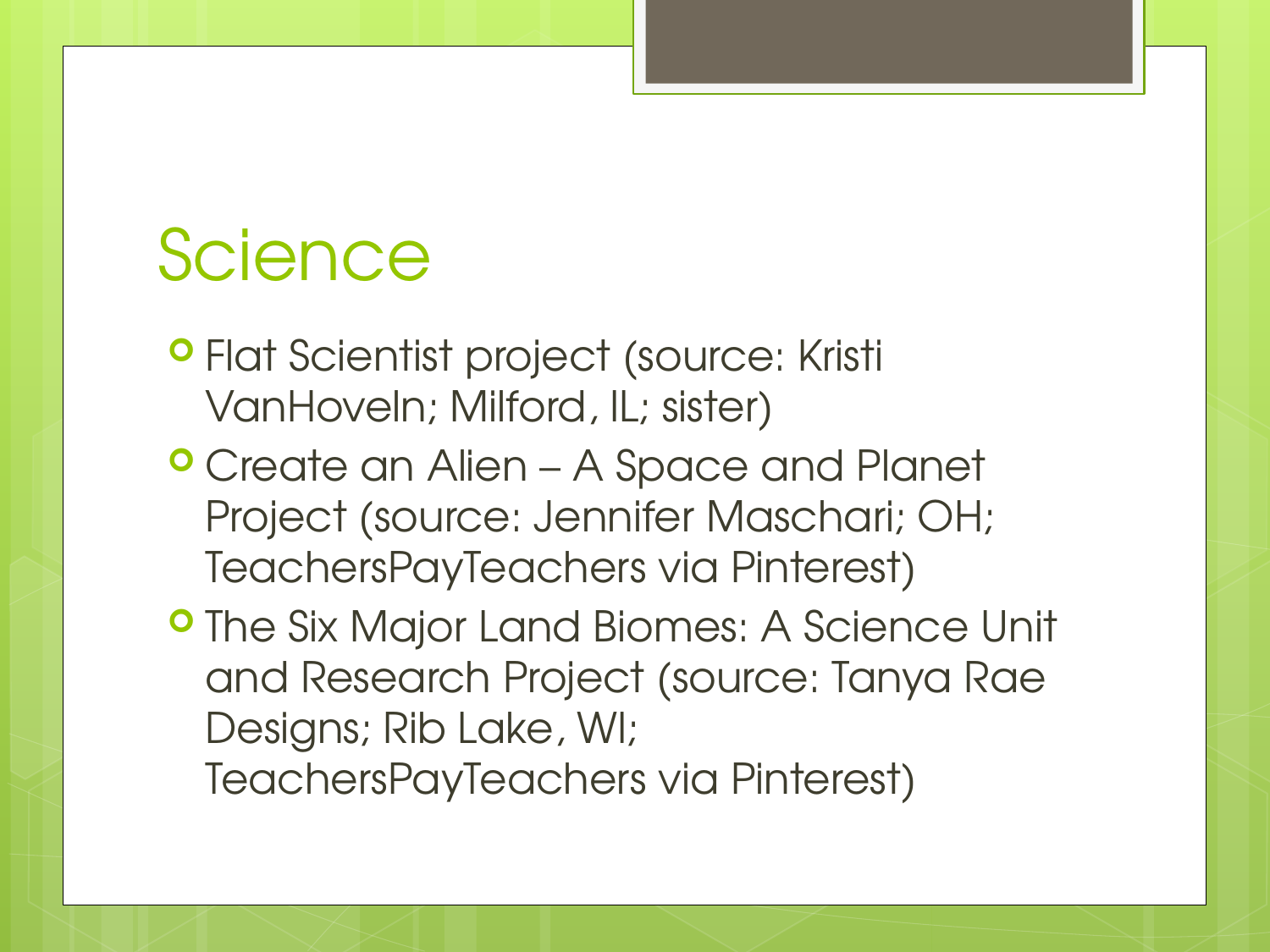

# Science
Flat Scientist project (source: Kristi VanHoveln; Milford, IL; sister)
Create an Alien – A Space and Planet Project (source: Jennifer Maschari; OH; TeachersPayTeachers via Pinterest)
The Six Major Land Biomes: A Science Unit and Research Project (source: Tanya Rae Designs; Rib Lake, WI; TeachersPayTeachers via Pinterest)